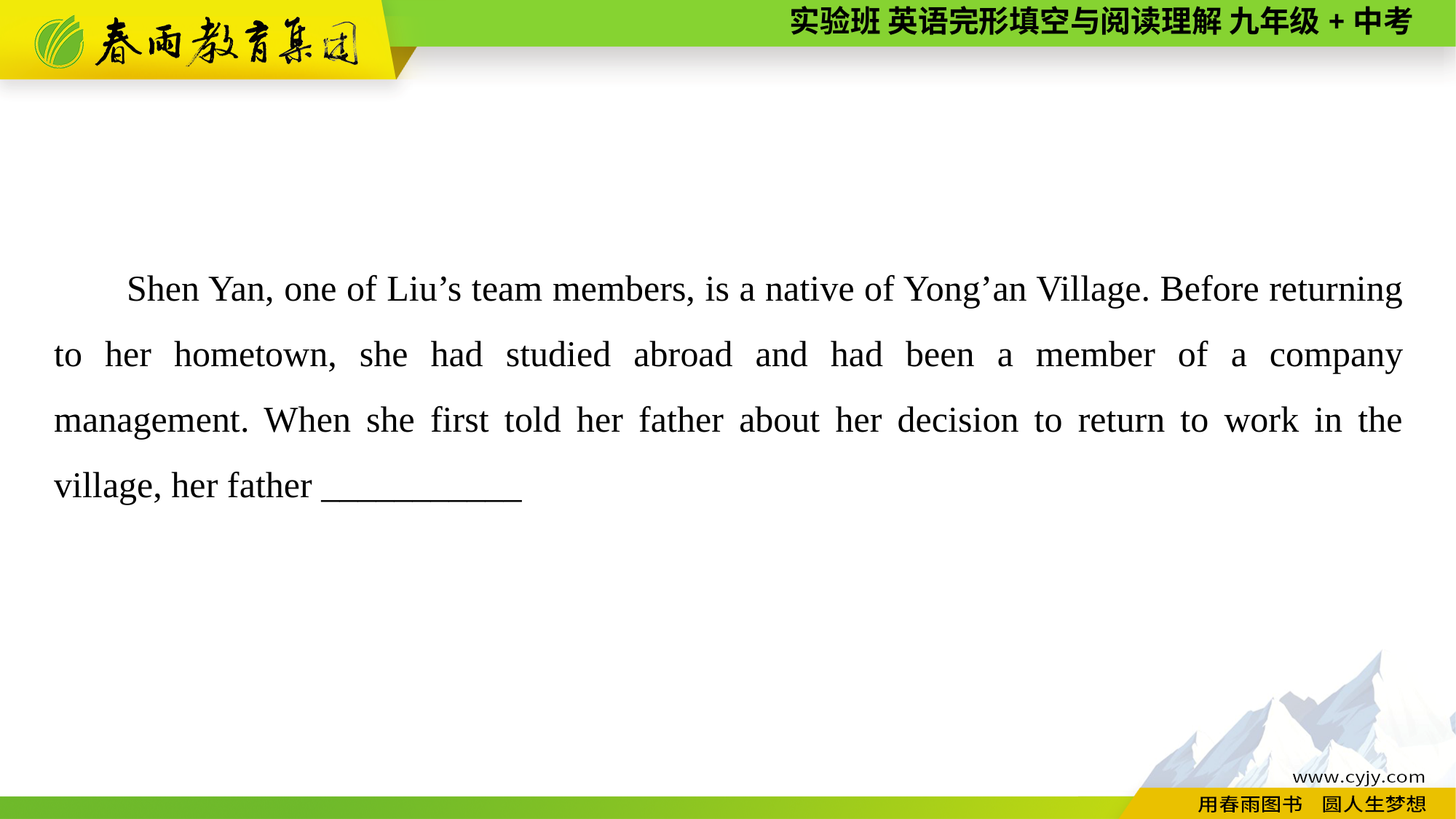

Shen Yan, one of Liu’s team members, is a native of Yong’an Village. Before returning to her hometown, she had studied abroad and had been a member of a company management. When she first told her father about her decision to return to work in the village, her father ___________